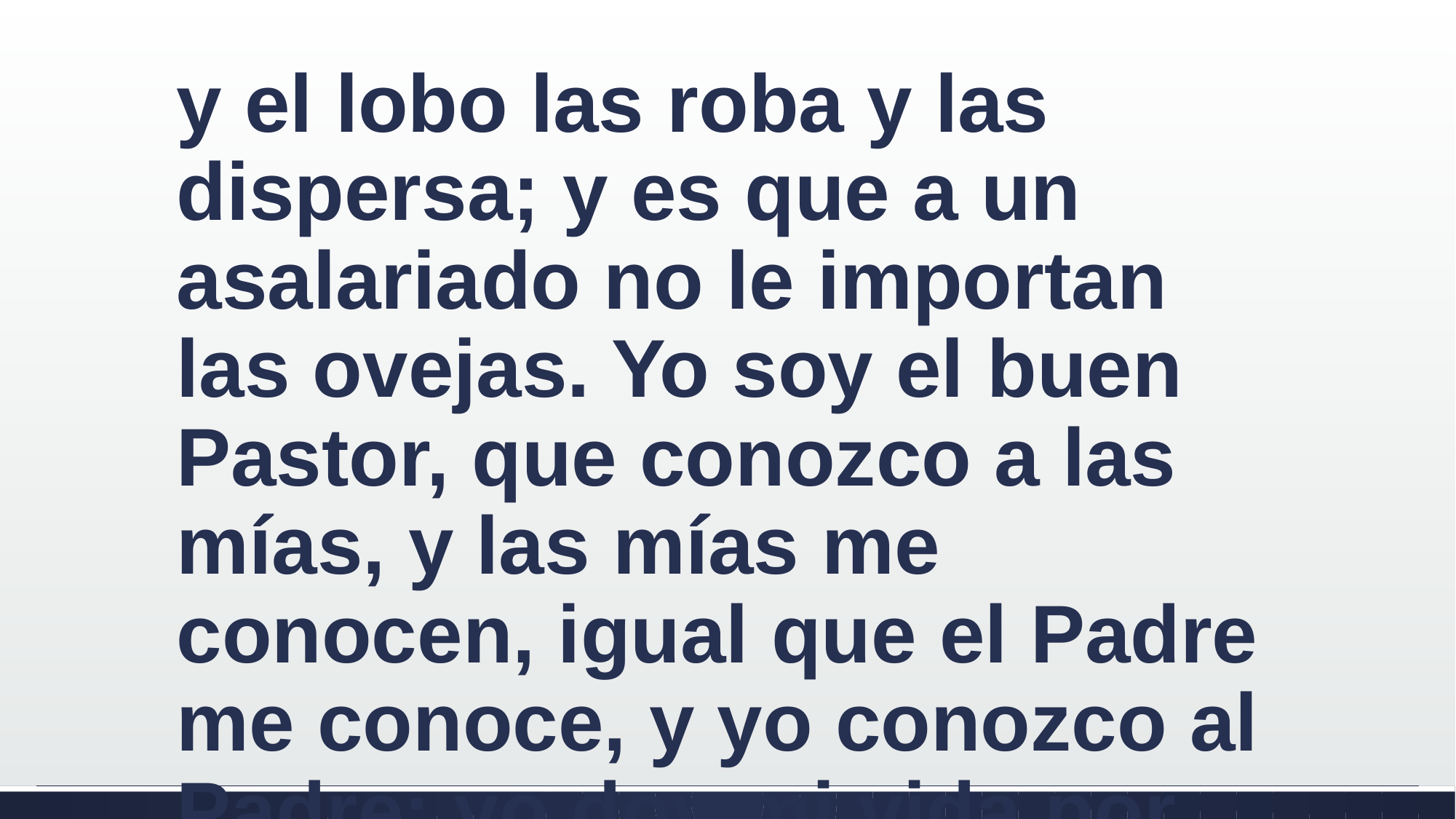

#
y el lobo las roba y las dispersa; y es que a un asalariado no le importan las ovejas. Yo soy el buen Pastor, que conozco a las mías, y las mías me conocen, igual que el Padre me conoce, y yo conozco al Padre; yo doy mi vida por las ovejas.